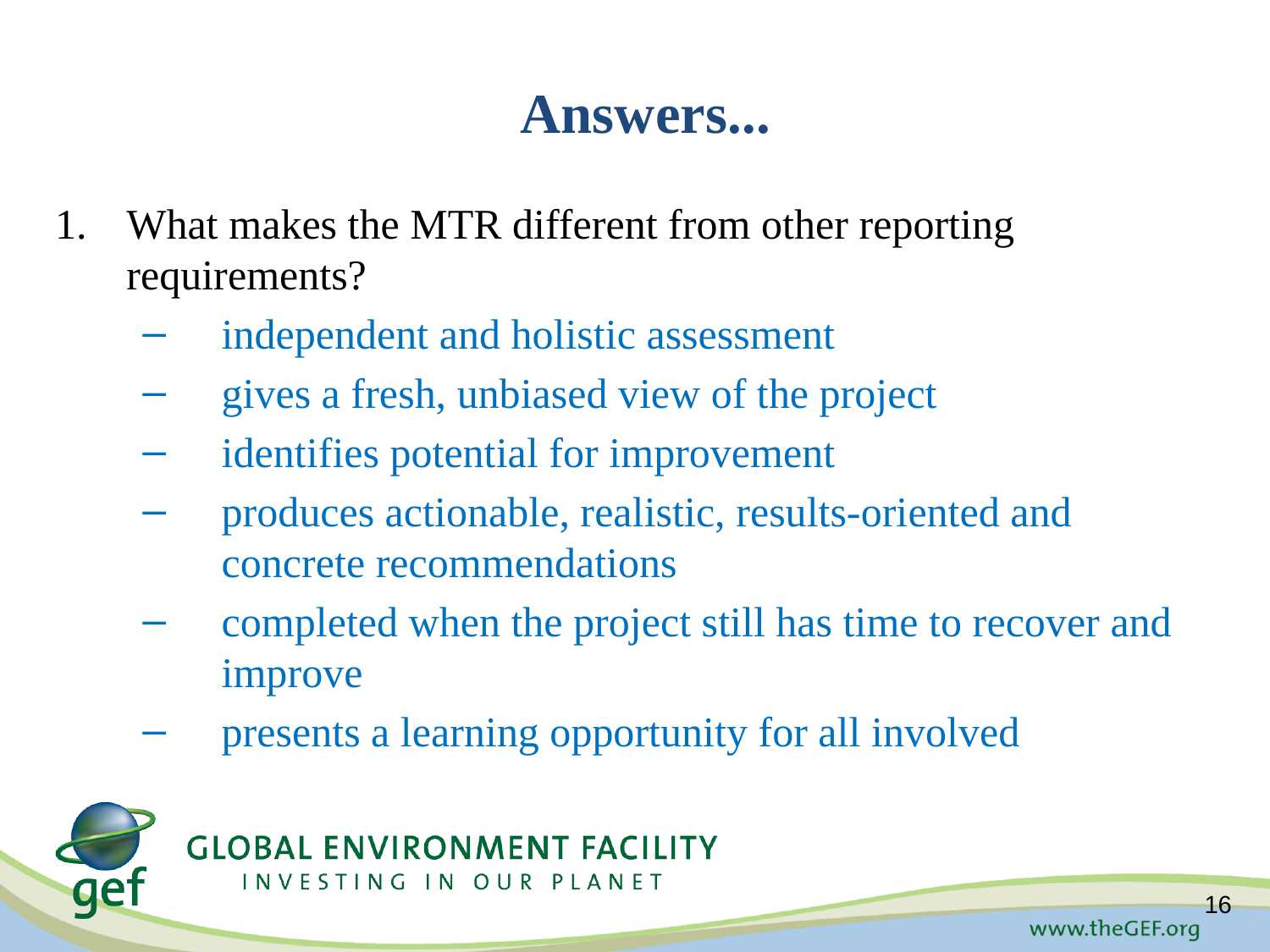

# Answers...
What makes the MTR different from other reporting requirements?
independent and holistic assessment
gives a fresh, unbiased view of the project
identifies potential for improvement
produces actionable, realistic, results-oriented and concrete recommendations
completed when the project still has time to recover and improve
presents a learning opportunity for all involved

16